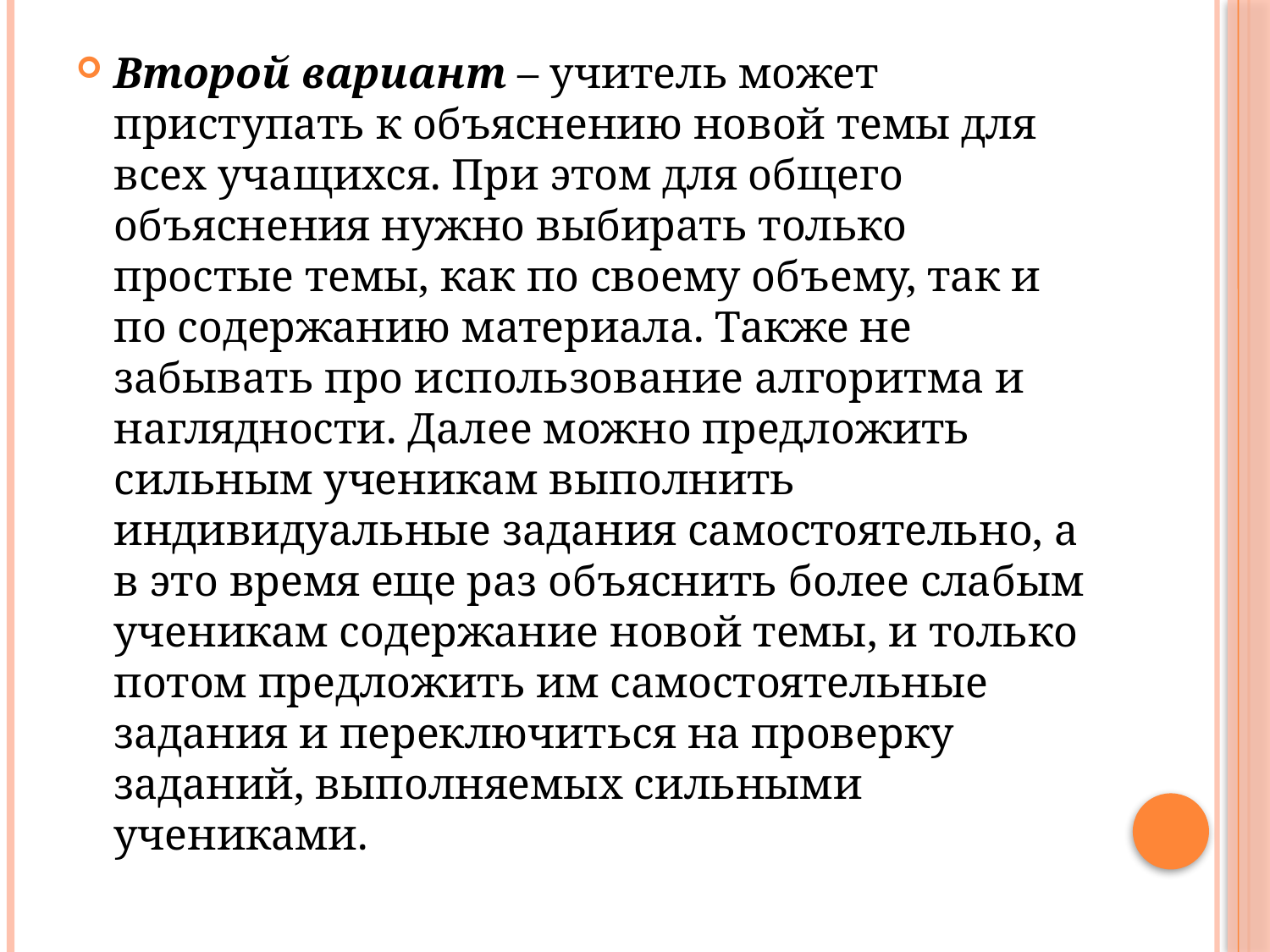

Второй вариант – учитель может приступать к объяснению новой темы для всех учащихся. При этом для общего объяснения нужно выбирать только простые темы, как по своему объему, так и по содержанию материала. Также не забывать про использование алгоритма и наглядности. Далее можно предложить сильным ученикам выполнить индивидуальные задания самостоятельно, а в это время еще раз объяснить более слабым ученикам содержание новой темы, и только потом предложить им самостоятельные задания и переключиться на проверку заданий, выполняемых сильными учениками.